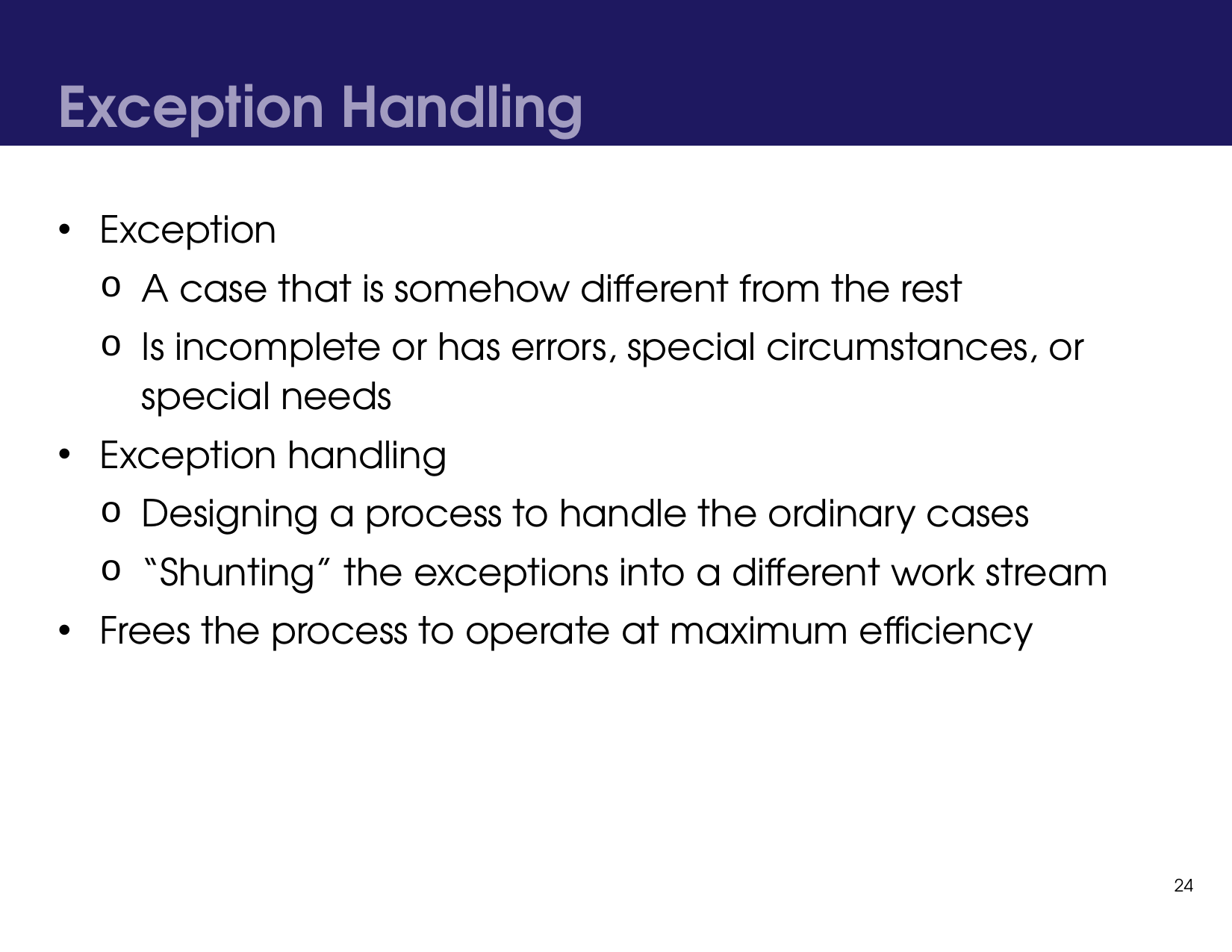

# Exception Handling
Exception
A case that is somehow different from the rest
Is incomplete or has errors, special circumstances, or special needs
Exception handling
Designing a process to handle the ordinary cases
“Shunting” the exceptions into a different work stream
Frees the process to operate at maximum efficiency
24